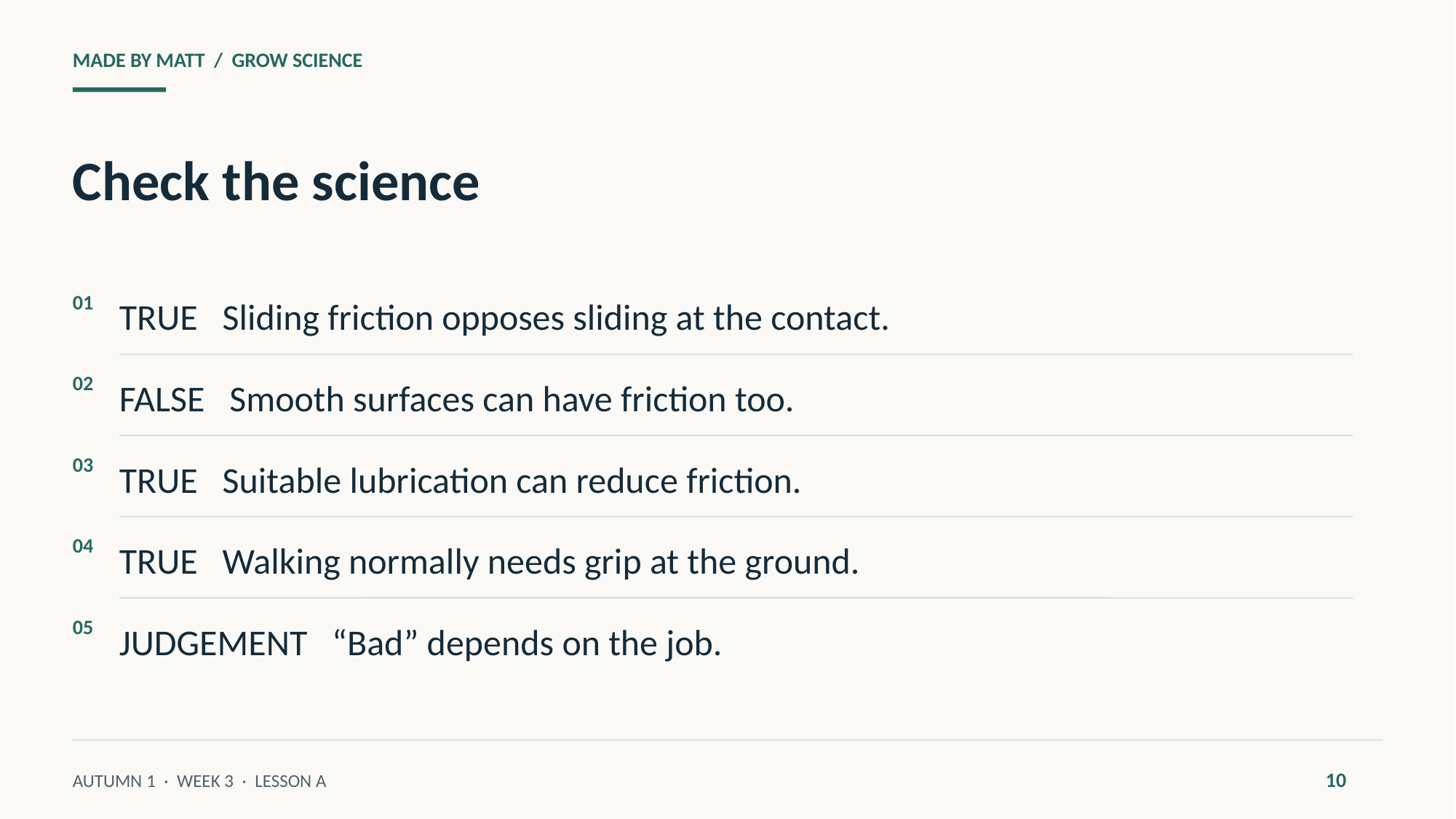

MADE BY MATT  /  GROW SCIENCE

Check the science
TRUE   Sliding friction opposes sliding at the contact.
01

FALSE   Smooth surfaces can have friction too.
02

TRUE   Suitable lubrication can reduce friction.
03

TRUE   Walking normally needs grip at the ground.
04

JUDGEMENT   “Bad” depends on the job.
05

10
AUTUMN 1  ·  WEEK 3  ·  LESSON A